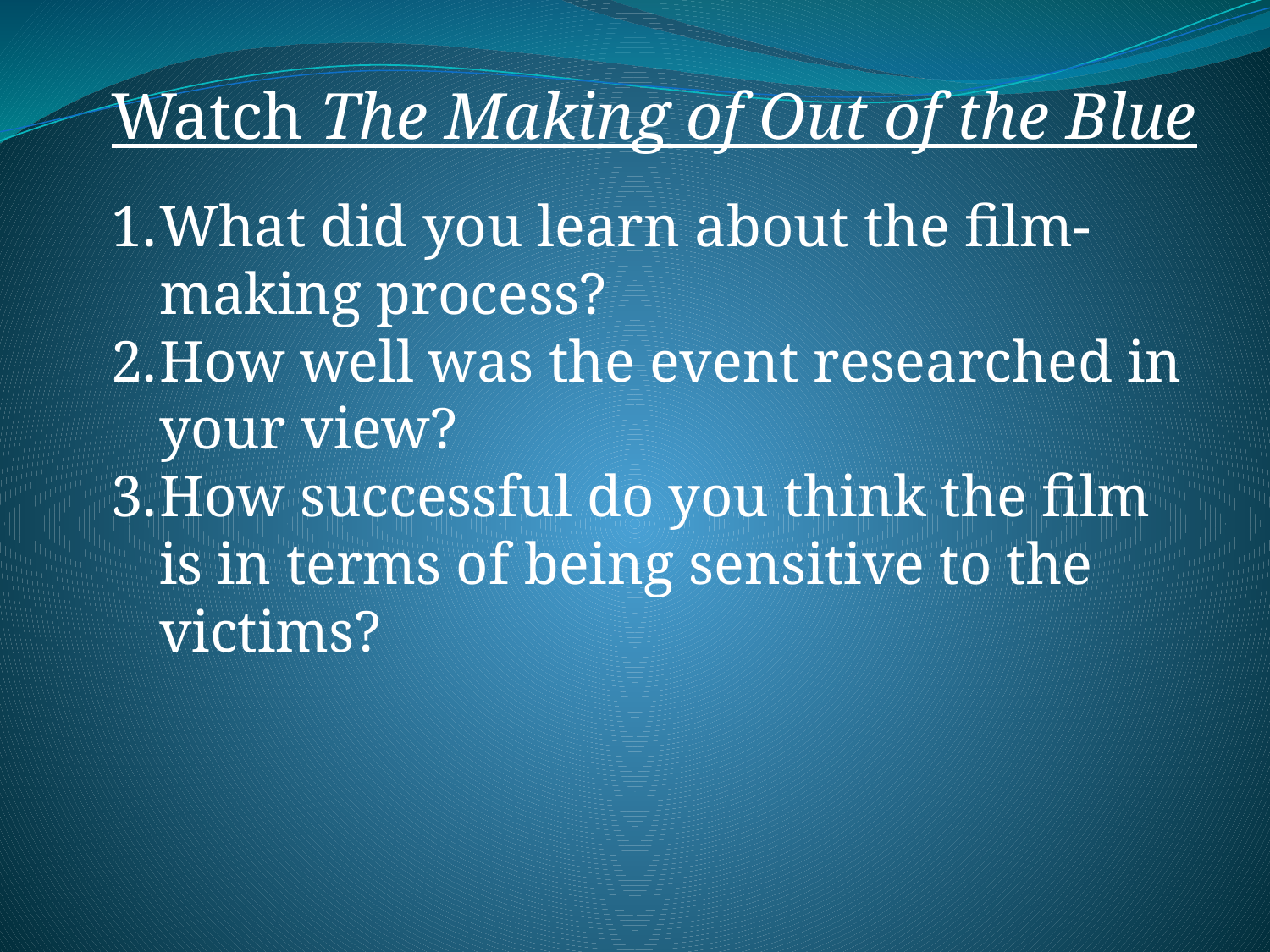

Watch The Making of Out of the Blue

What did you learn about the film-making process?
How well was the event researched in your view?
How successful do you think the film is in terms of being sensitive to the victims?